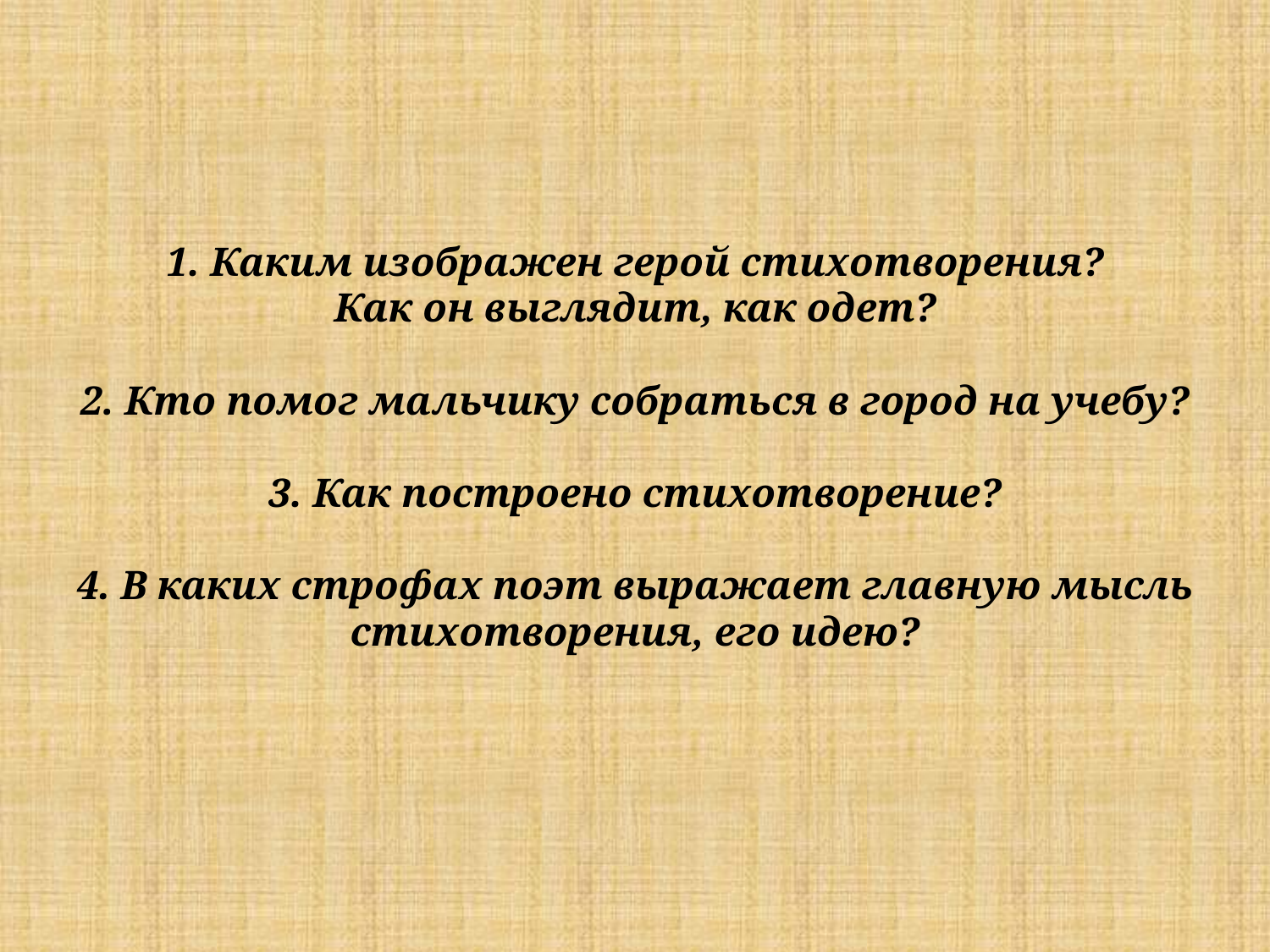

# 1. Каким изображен герой стихотворения? Как он выглядит, как одет? 2. Кто помог мальчику собраться в город на учебу? 3. Как построено стихотворение? 4. В каких строфах поэт выражает главную мысль стихотворения, его идею?